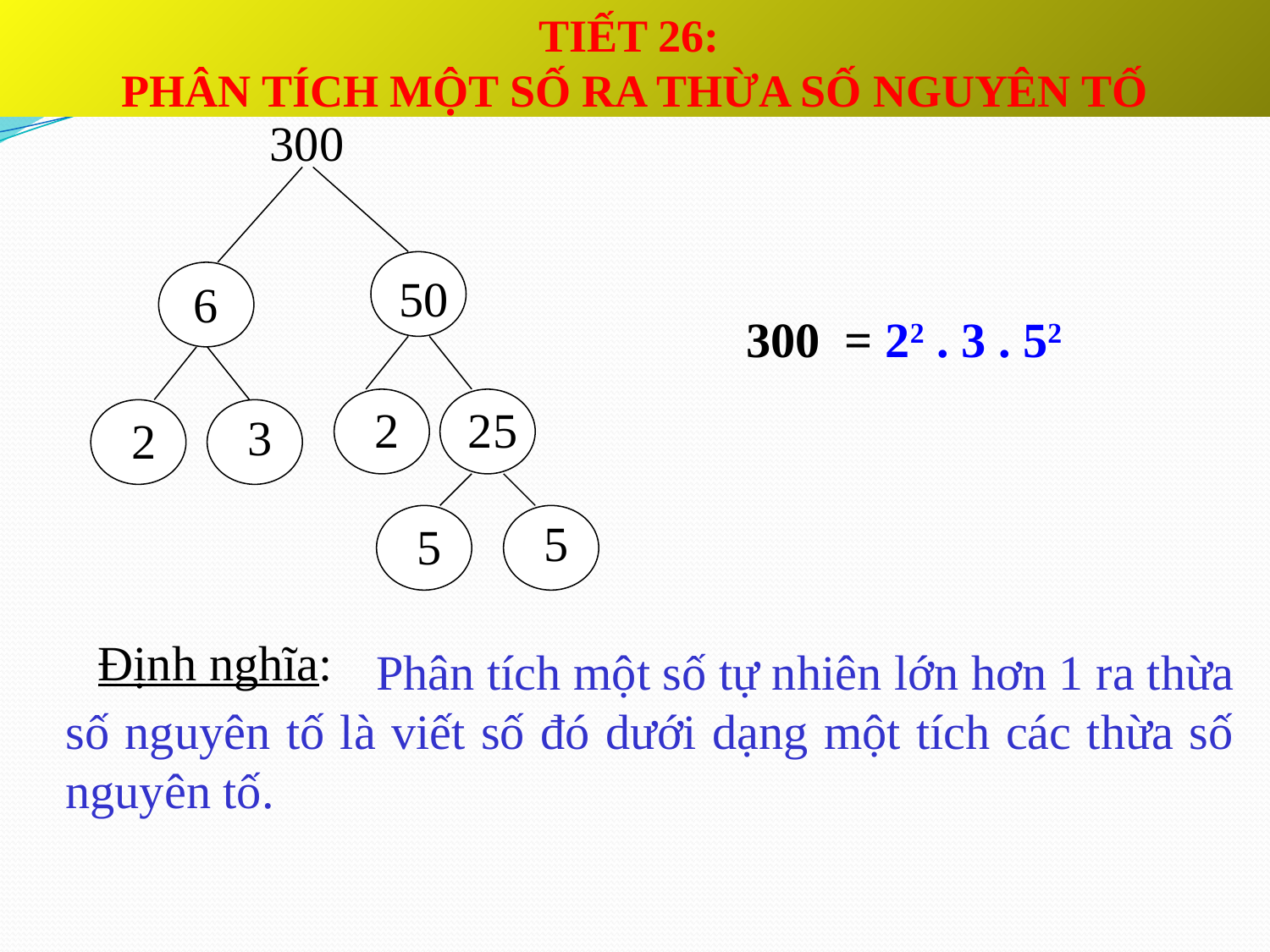

TIẾT 26:
PHÂN TÍCH MỘT SỐ RA THỪA SỐ NGUYÊN TỐ
300

50

6
300  = 22 . 3 . 52

2
25

3
2

5
5
 Định nghĩa:
                         Phân tích một số tự nhiên lớn hơn 1 ra thừa số nguyên tố là viết số đó dưới dạng một tích các thừa số nguyên tố.